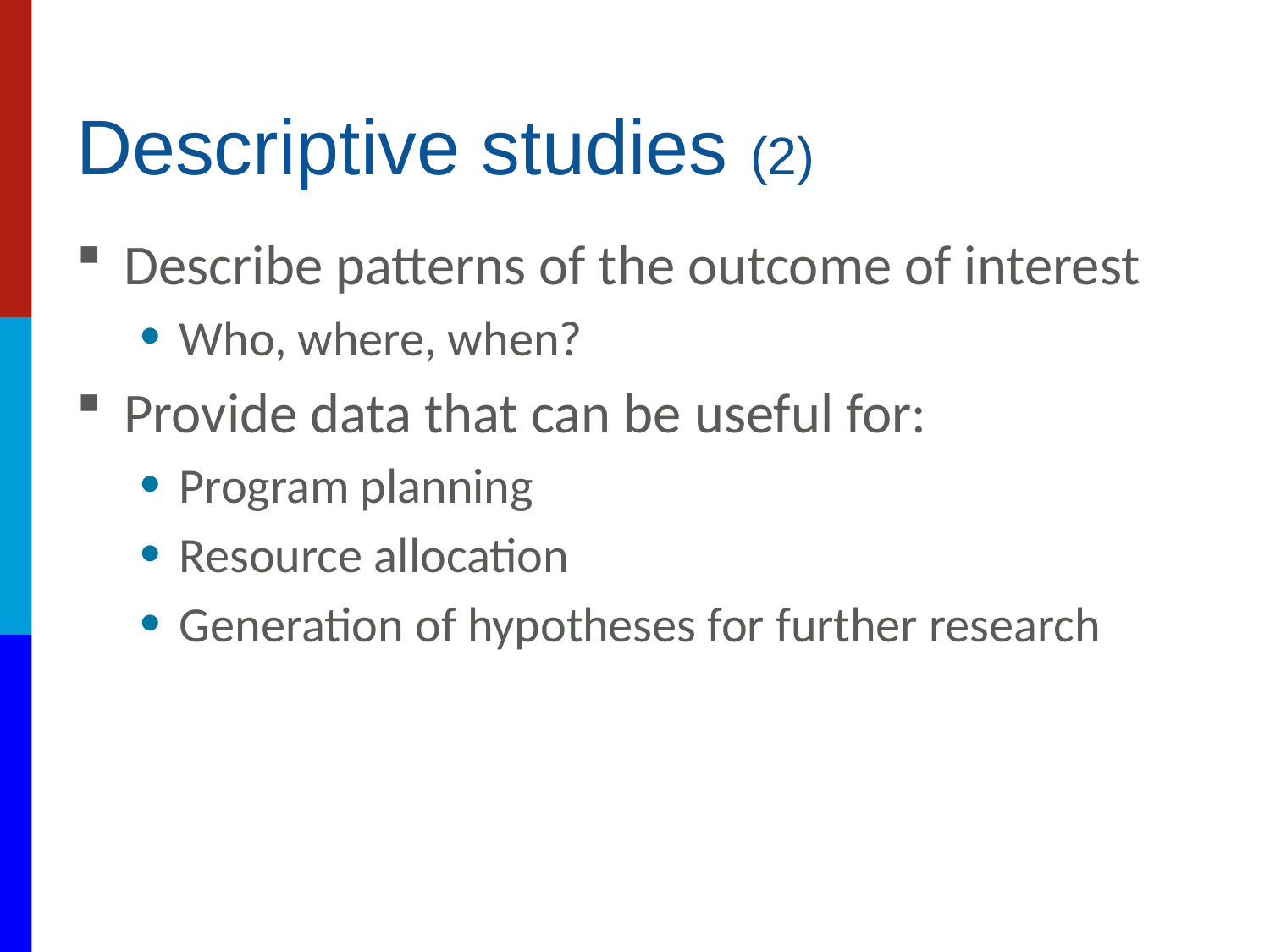

# Descriptive studies (2)
Describe patterns of the outcome of interest
Who, where, when?
Provide data that can be useful for:
Program planning
Resource allocation
Generation of hypotheses for further research